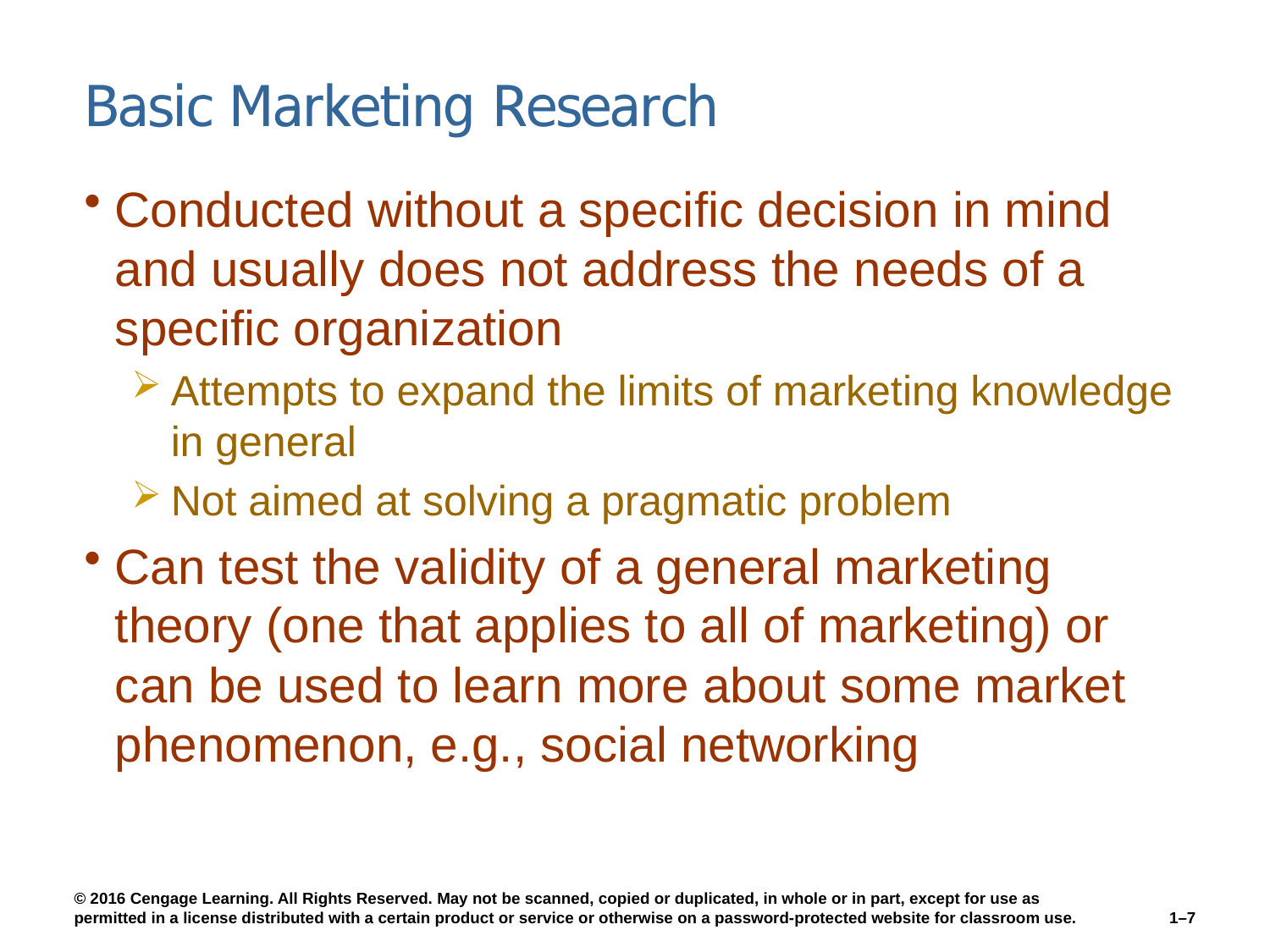

# Basic Marketing Research
Conducted without a specific decision in mind and usually does not address the needs of a specific organization
Attempts to expand the limits of marketing knowledge in general
Not aimed at solving a pragmatic problem
Can test the validity of a general marketing theory (one that applies to all of marketing) or can be used to learn more about some market phenomenon, e.g., social networking
1–7
© 2016 Cengage Learning. All Rights Reserved. May not be scanned, copied or duplicated, in whole or in part, except for use as permitted in a license distributed with a certain product or service or otherwise on a password-protected website for classroom use.